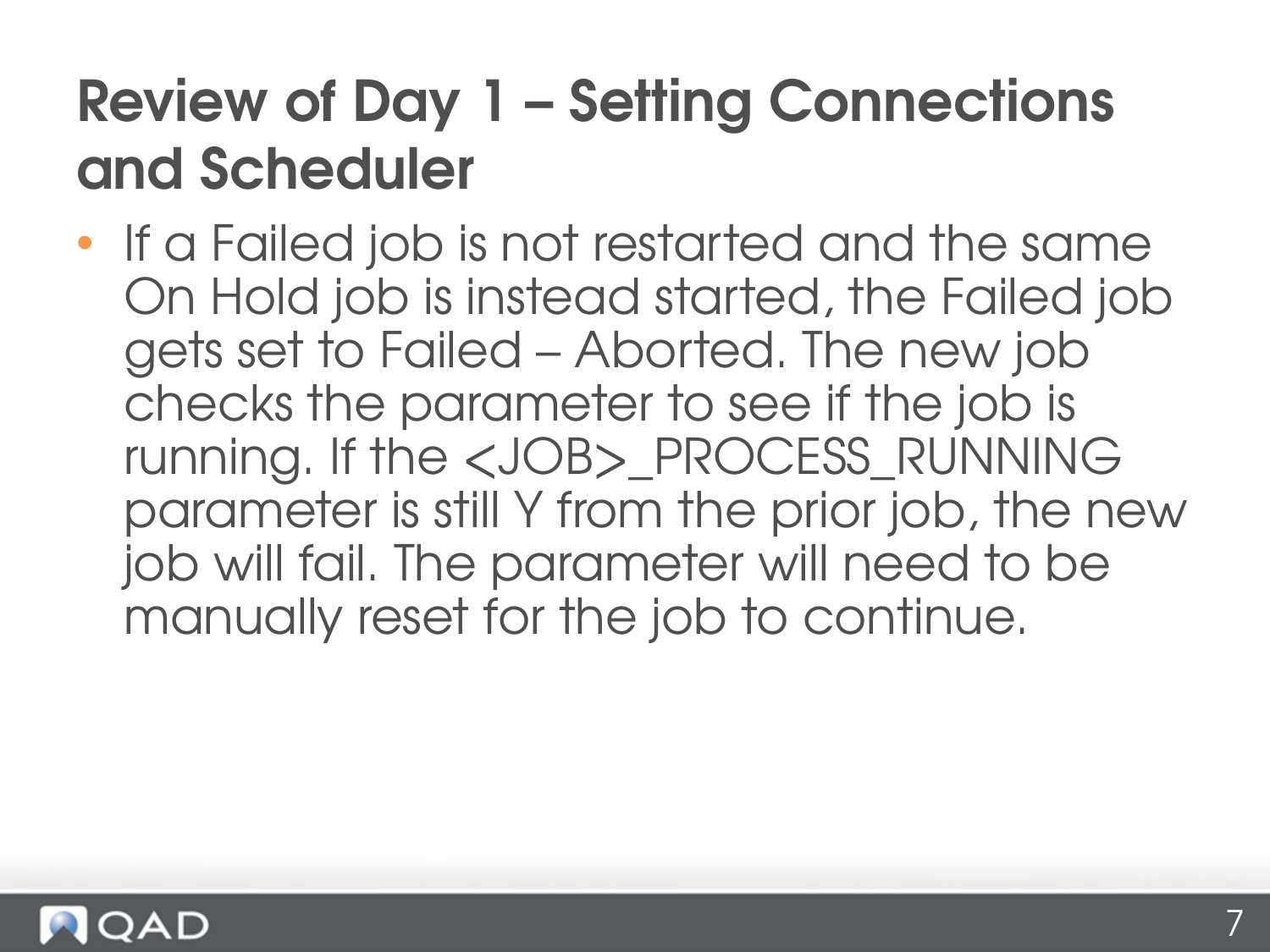

# Review of Day 1 – Setting Connections and Scheduler
If a Failed job is not restarted and the same On Hold job is instead started, the Failed job gets set to Failed – Aborted. The new job checks the parameter to see if the job is running. If the <JOB>_PROCESS_RUNNING parameter is still Y from the prior job, the new job will fail. The parameter will need to be manually reset for the job to continue.
7